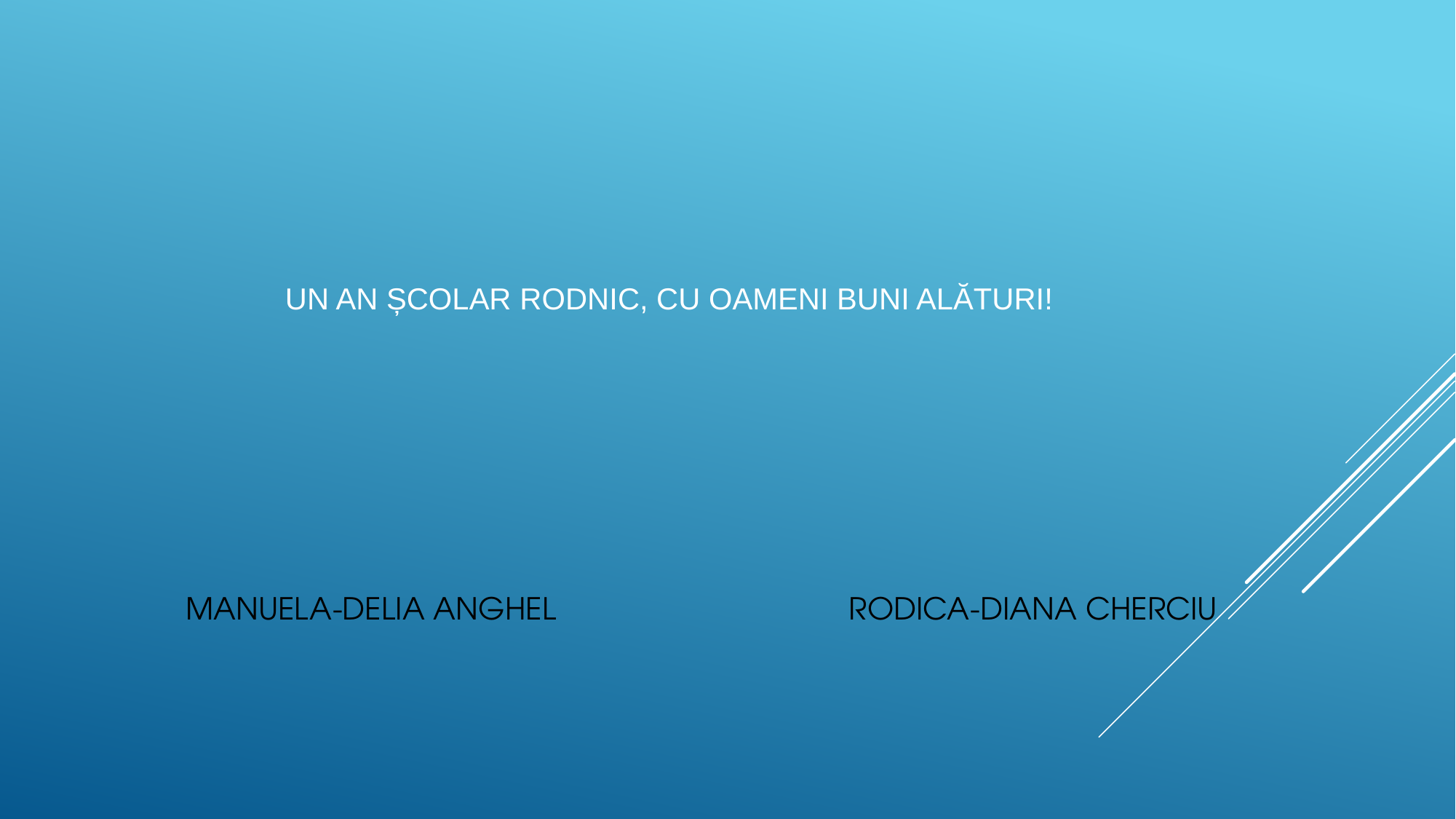

UN AN ȘCOLAR RODNIC, CU OAMENI BUNI ALĂTURI!
# Manuela-Delia ANGHEL                                   Rodica-Diana CHERCIU